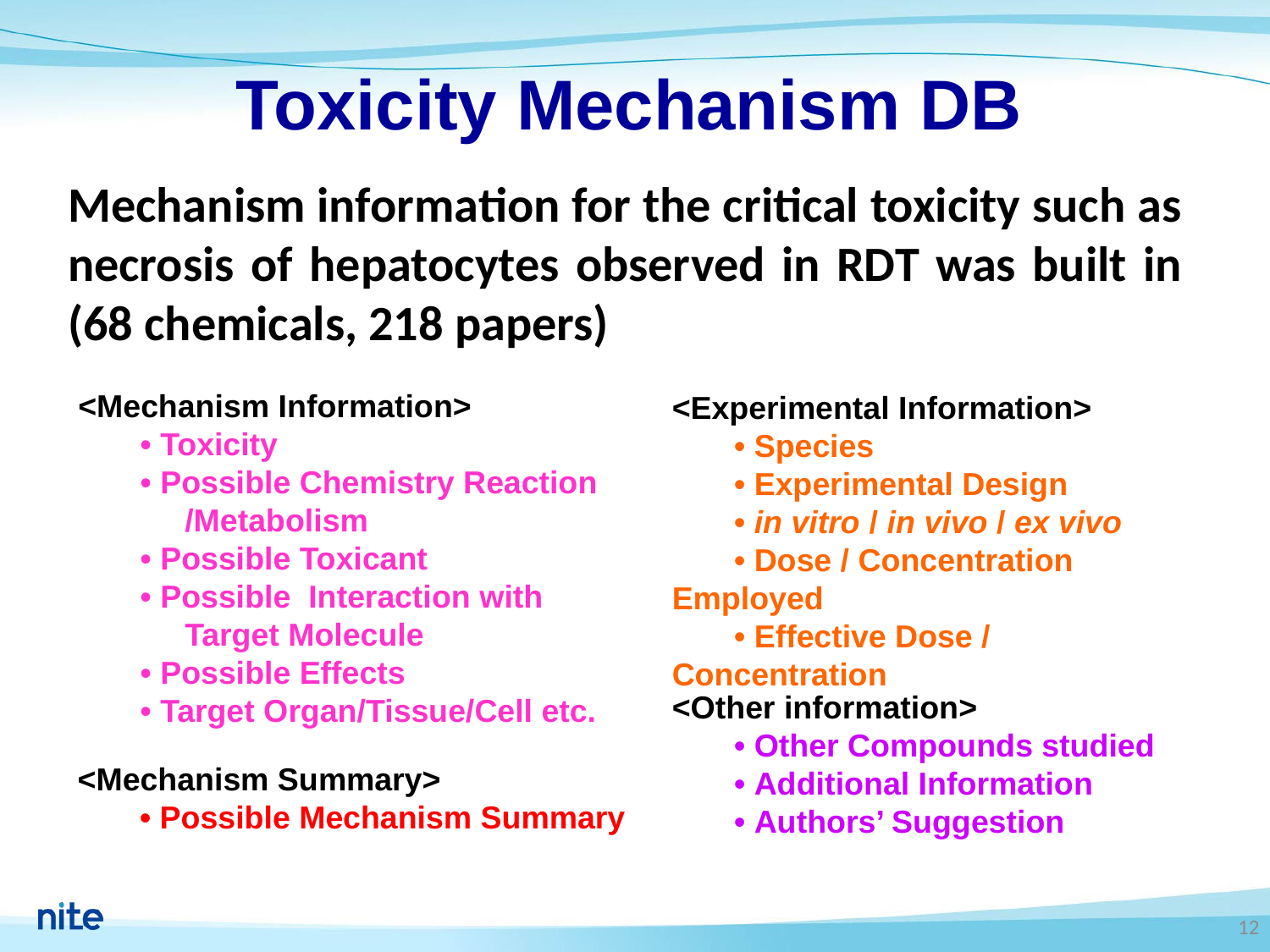

# Toxicity Mechanism DB
Mechanism information for the critical toxicity such as necrosis of hepatocytes observed in RDT was built in (68 chemicals, 218 papers)
<Mechanism Information>
	• Toxicity
	• Possible Chemistry Reaction
            /Metabolism
	• Possible Toxicant
	• Possible  Interaction with
            Target Molecule
	• Possible Effects
	• Target Organ/Tissue/Cell etc.
<Experimental Information>
	• Species
	• Experimental Design
	• in vitro / in vivo / ex vivo
	• Dose / Concentration Employed
	• Effective Dose / Concentration
<Other information>
	• Other Compounds studied
	• Additional Information
	• Authors’ Suggestion
<Mechanism Summary>
	• Possible Mechanism Summary
12